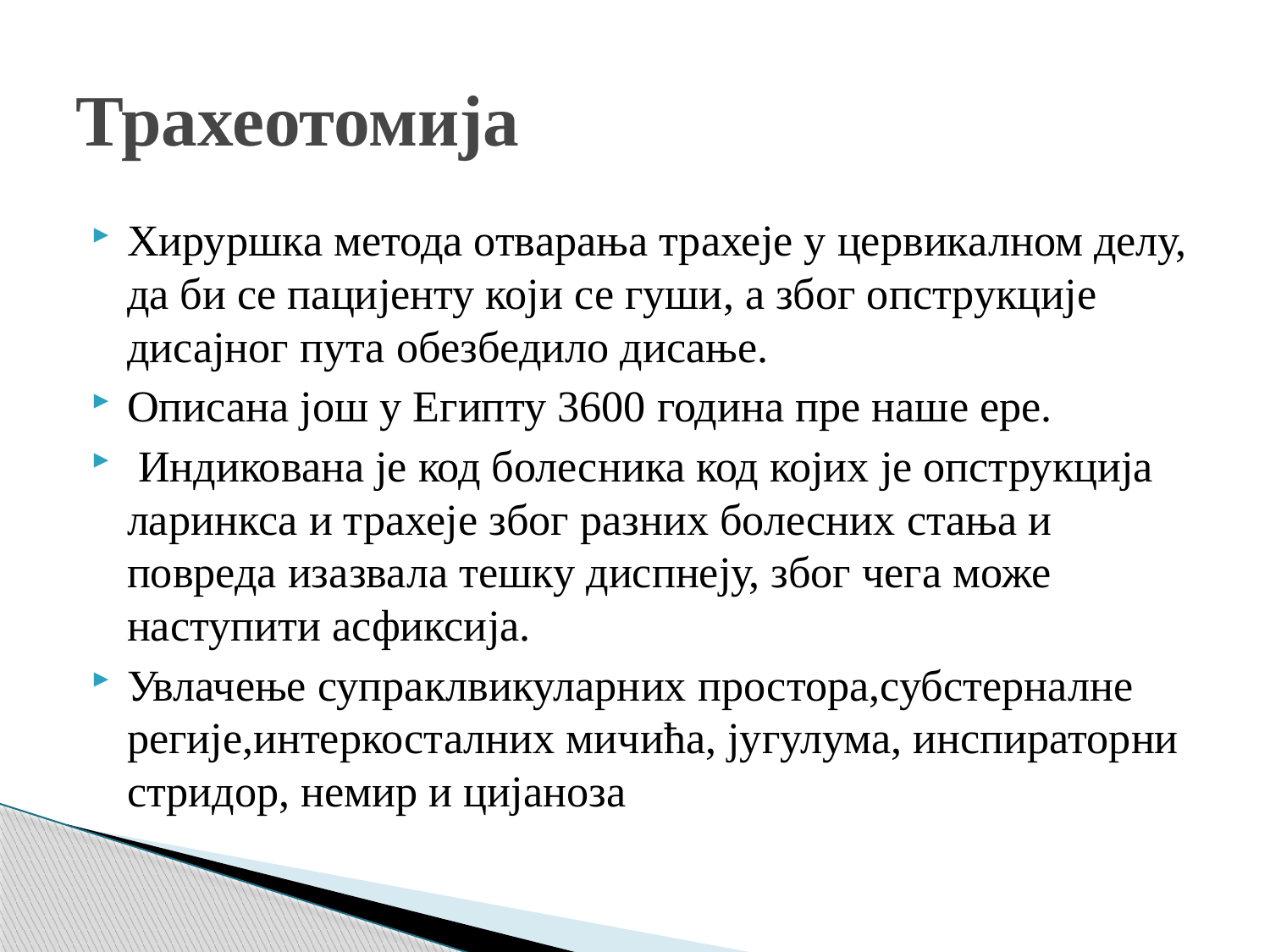

# Трахеотомија
Хируршка метода отварања трахеје у цервикалном делу, да би се пацијенту који се гуши, а због опструкције дисајног пута обезбедило дисање.
Описана још у Египту 3600 година пре наше ере.
 Индикована је код болесника код којих је опструкција ларинкса и трахеје због разних болесних стања и повреда изазвала тешку диспнеју, због чега може наступити асфиксија.
Увлачење супраклвикуларних простора,субстерналне регије,интеркосталних мичића, југулума, инспираторни стридор, немир и цијаноза